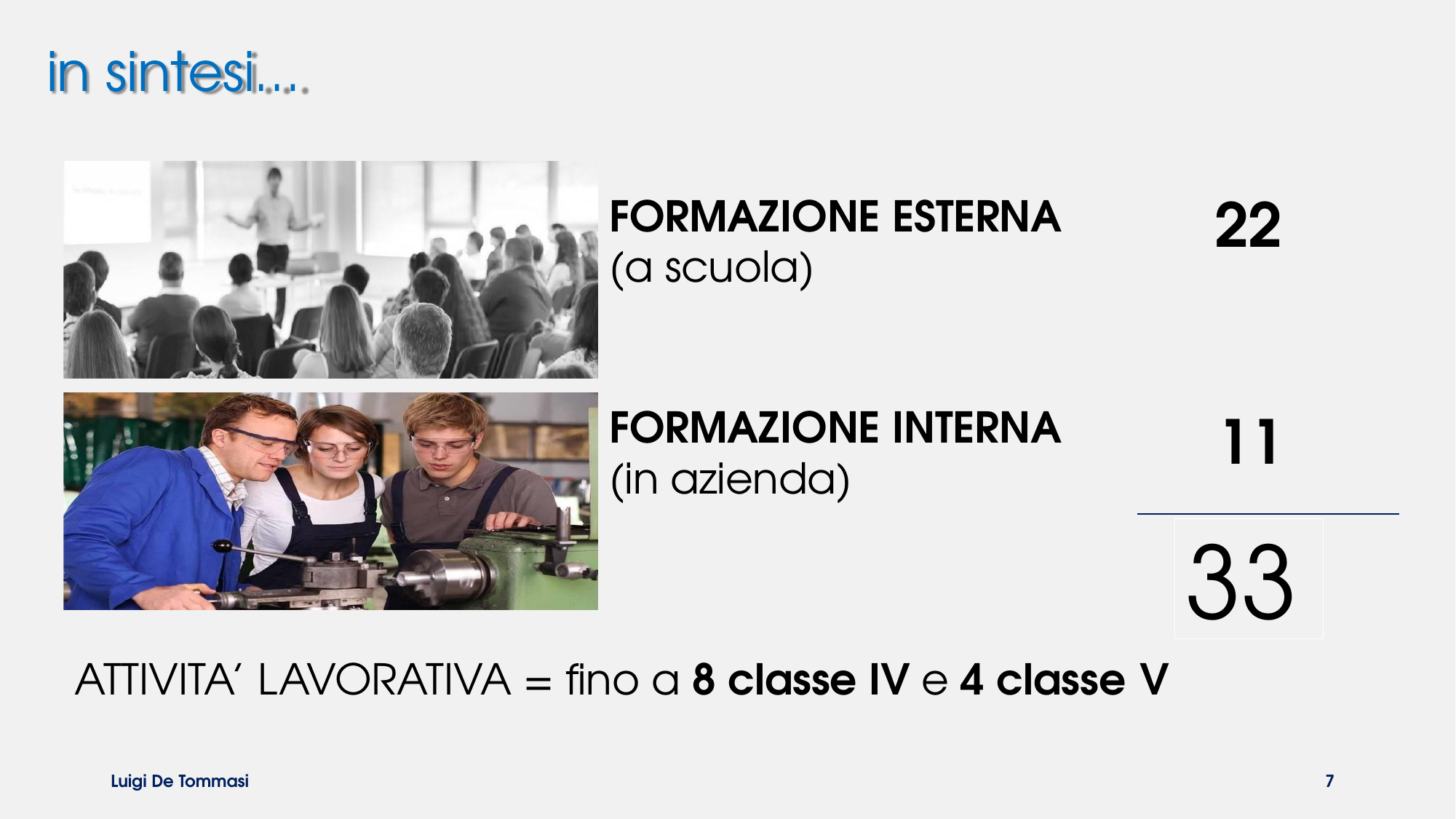

in sintesi…

22
FORMAZIONE ESTERNA
(a scuola)

FORMAZIONE INTERNA
(in azienda)
11

33
ATTIVITA’ LAVORATIVA = fino a 8 classe IV e 4 classe V
Luigi De Tommasi
7